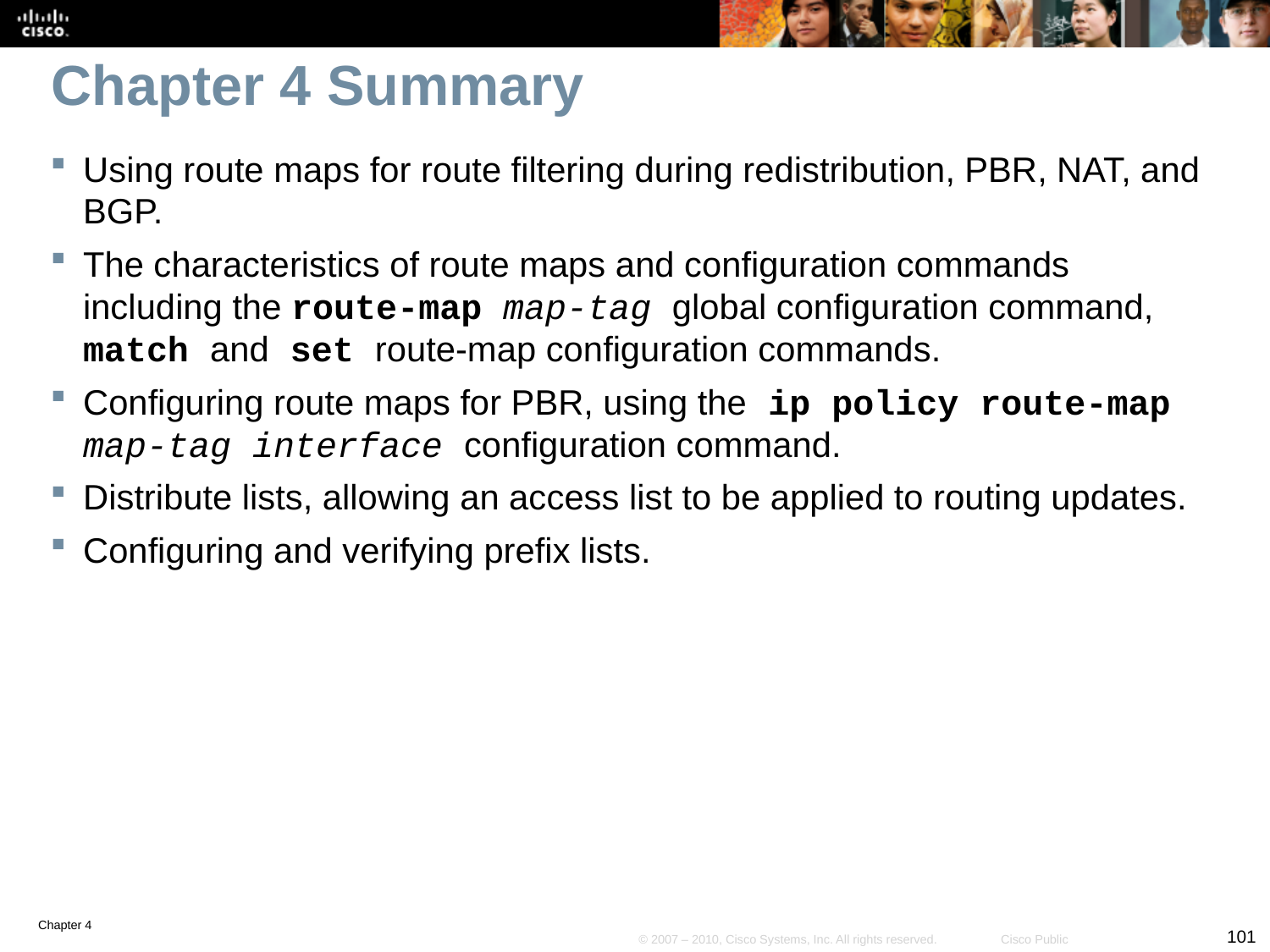

# Chapter 4 Summary
Using route maps for route filtering during redistribution, PBR, NAT, and BGP.
The characteristics of route maps and configuration commands including the route-map map-tag global configuration command, match and set route-map configuration commands.
Configuring route maps for PBR, using the ip policy route-map map-tag interface configuration command.
Distribute lists, allowing an access list to be applied to routing updates.
Configuring and verifying prefix lists.